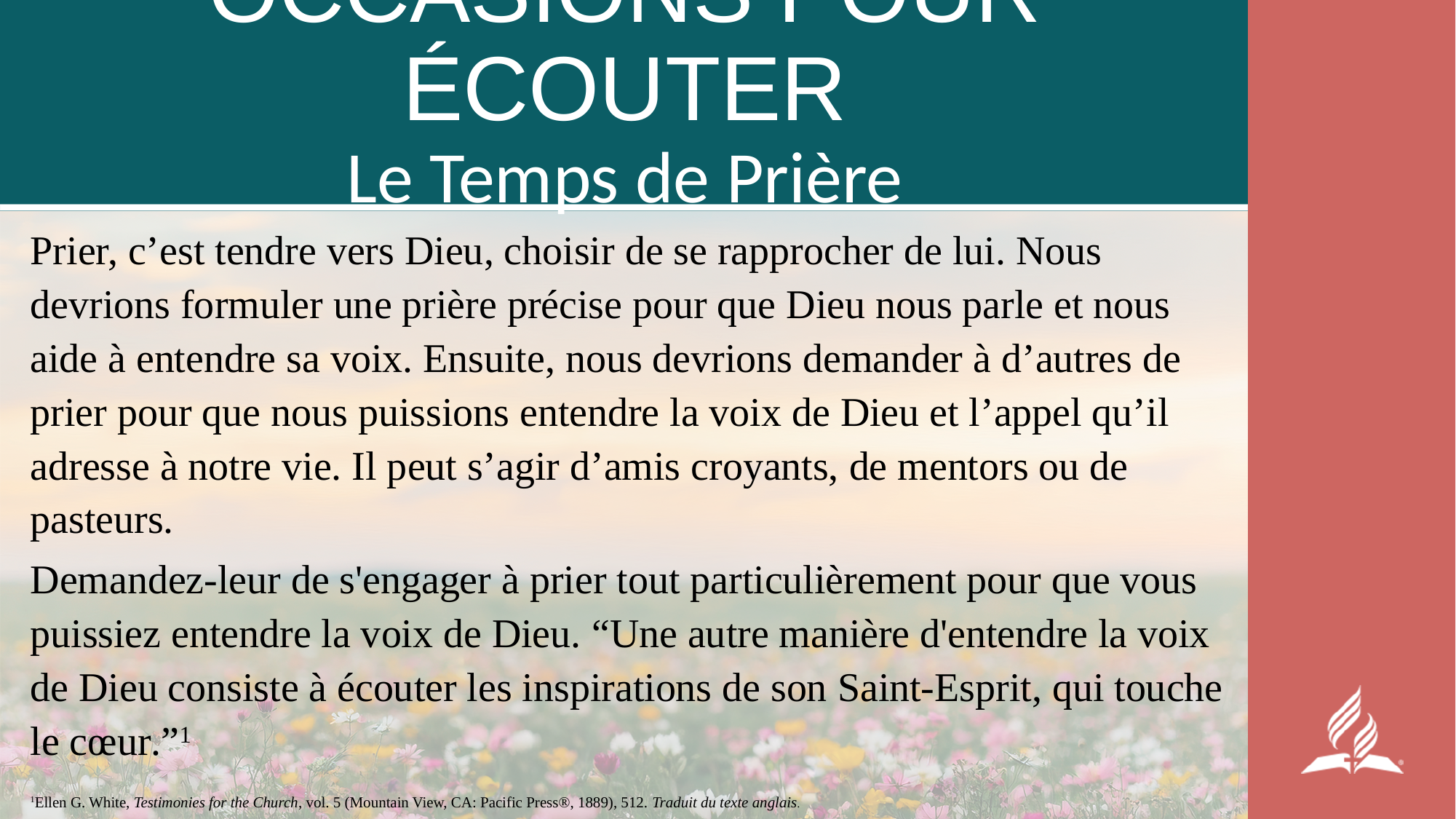

# OCCASIONS POUR ÉCOUTER Le Temps de Prière
Prier, c’est tendre vers Dieu, choisir de se rapprocher de lui. Nous devrions formuler une prière précise pour que Dieu nous parle et nous aide à entendre sa voix. Ensuite, nous devrions demander à d’autres de prier pour que nous puissions entendre la voix de Dieu et l’appel qu’il adresse à notre vie. Il peut s’agir d’amis croyants, de mentors ou de pasteurs.
Demandez-leur de s'engager à prier tout particulièrement pour que vous puissiez entendre la voix de Dieu. “Une autre manière d'entendre la voix de Dieu consiste à écouter les inspirations de son Saint-Esprit, qui touche le cœur.”1
1Ellen G. White, Testimonies for the Church, vol. 5 (Mountain View, CA: Pacific Press®, 1889), 512. Traduit du texte anglais.